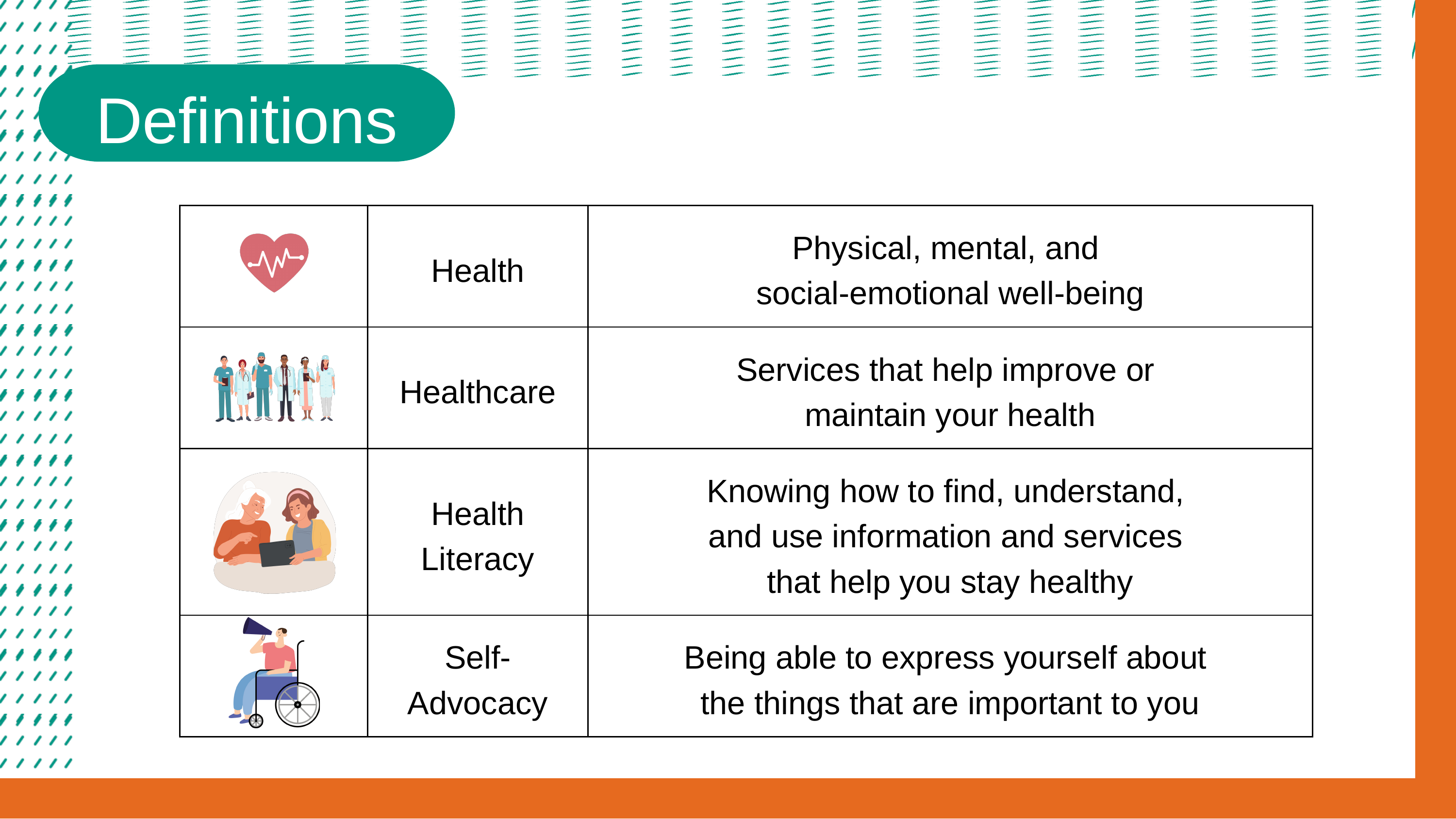

Definitions
|  | Health | Physical, mental, and social-emotional well-being |
| --- | --- | --- |
|  | Healthcare | Services that help improve or maintain your health |
|  | Health Literacy | Knowing how to find, understand, and use information and services that help you stay healthy |
|  | Self-Advocacy | Being able to express yourself about the things that are important to you |